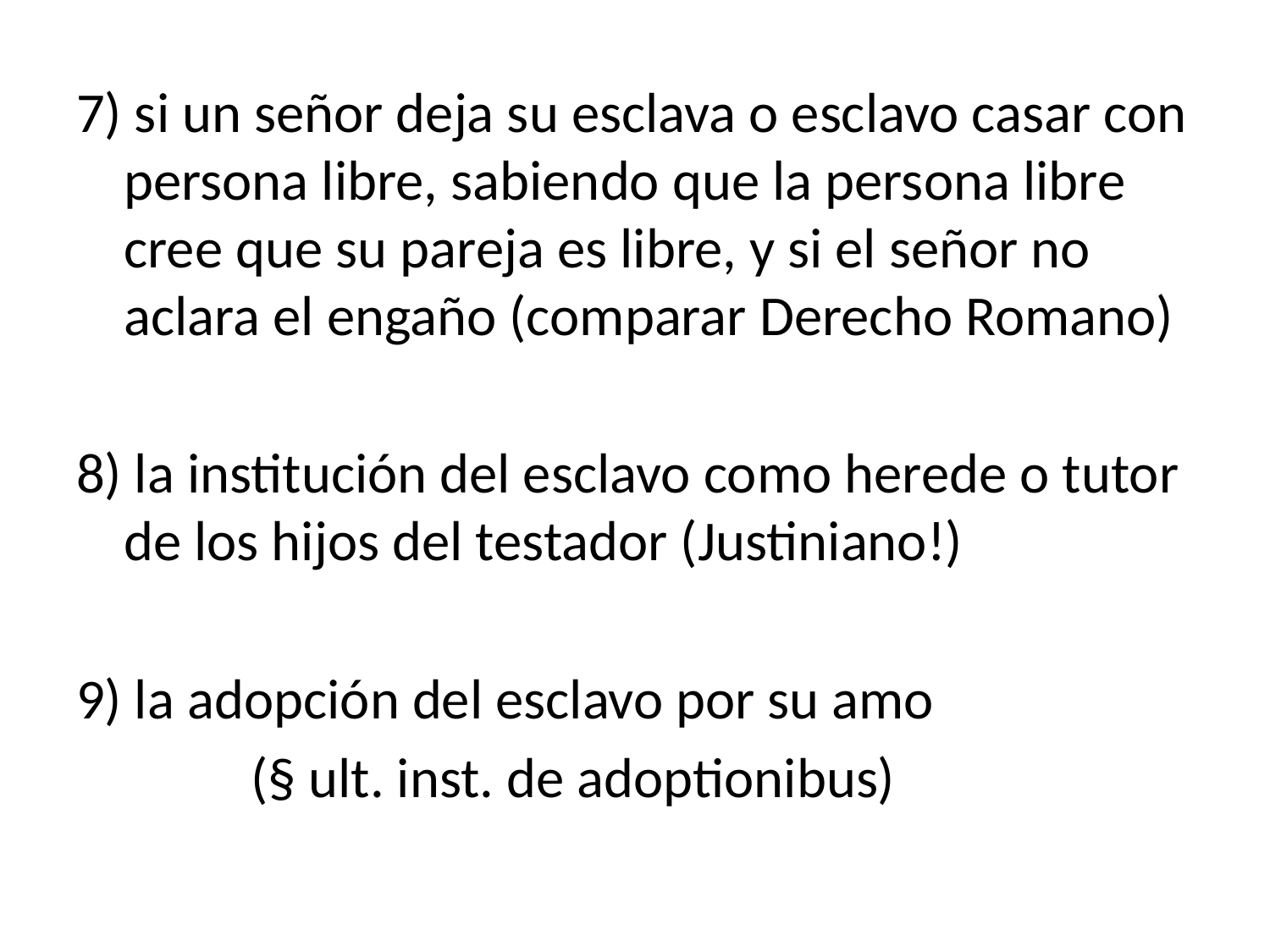

7) si un señor deja su esclava o esclavo casar con persona libre, sabiendo que la persona libre cree que su pareja es libre, y si el señor no aclara el engaño (comparar Derecho Romano)

8) la institución del esclavo como herede o tutor de los hijos del testador (Justiniano!)

9) la adopción del esclavo por su amo
		(§ ult. inst. de adoptionibus)